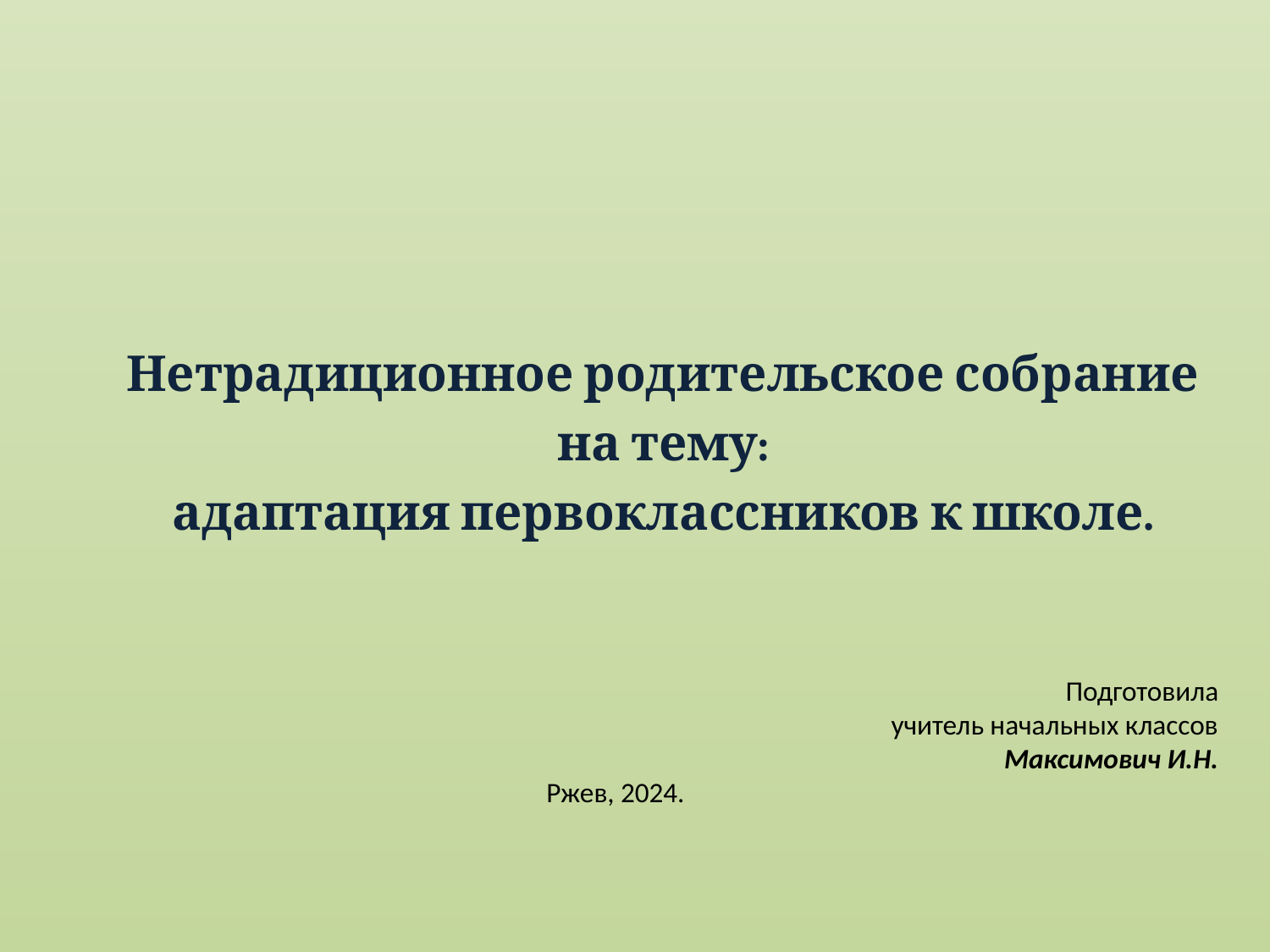

Нетрадиционное родительское собрание
 на тему:
адаптация первоклассников к школе.

Подготовила
 учитель начальных классов
Максимович И.Н.
       Ржев, 2024.